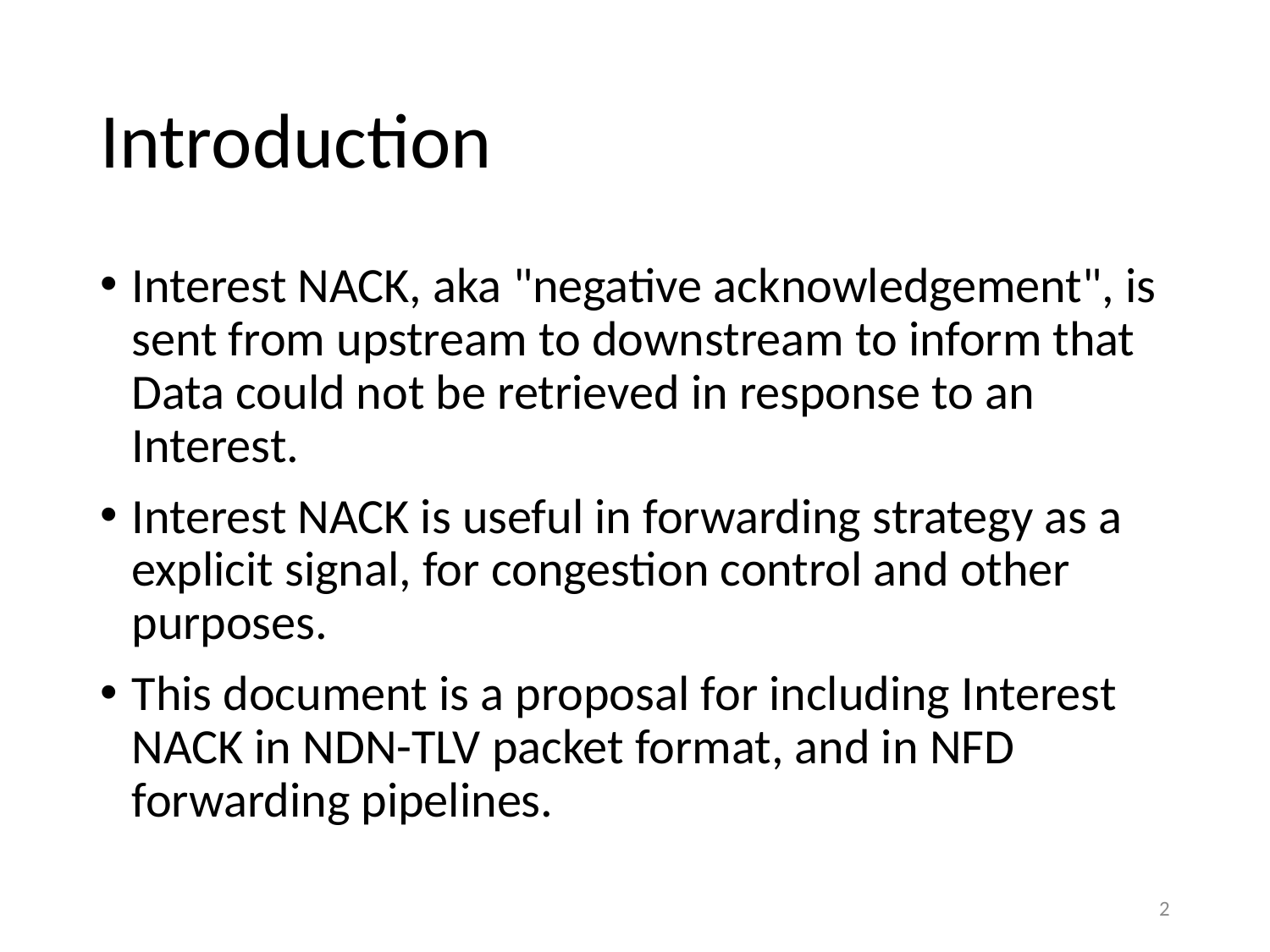

# Introduction
Interest NACK, aka "negative acknowledgement", is sent from upstream to downstream to inform that Data could not be retrieved in response to an Interest.
Interest NACK is useful in forwarding strategy as a explicit signal, for congestion control and other purposes.
This document is a proposal for including Interest NACK in NDN-TLV packet format, and in NFD forwarding pipelines.
2